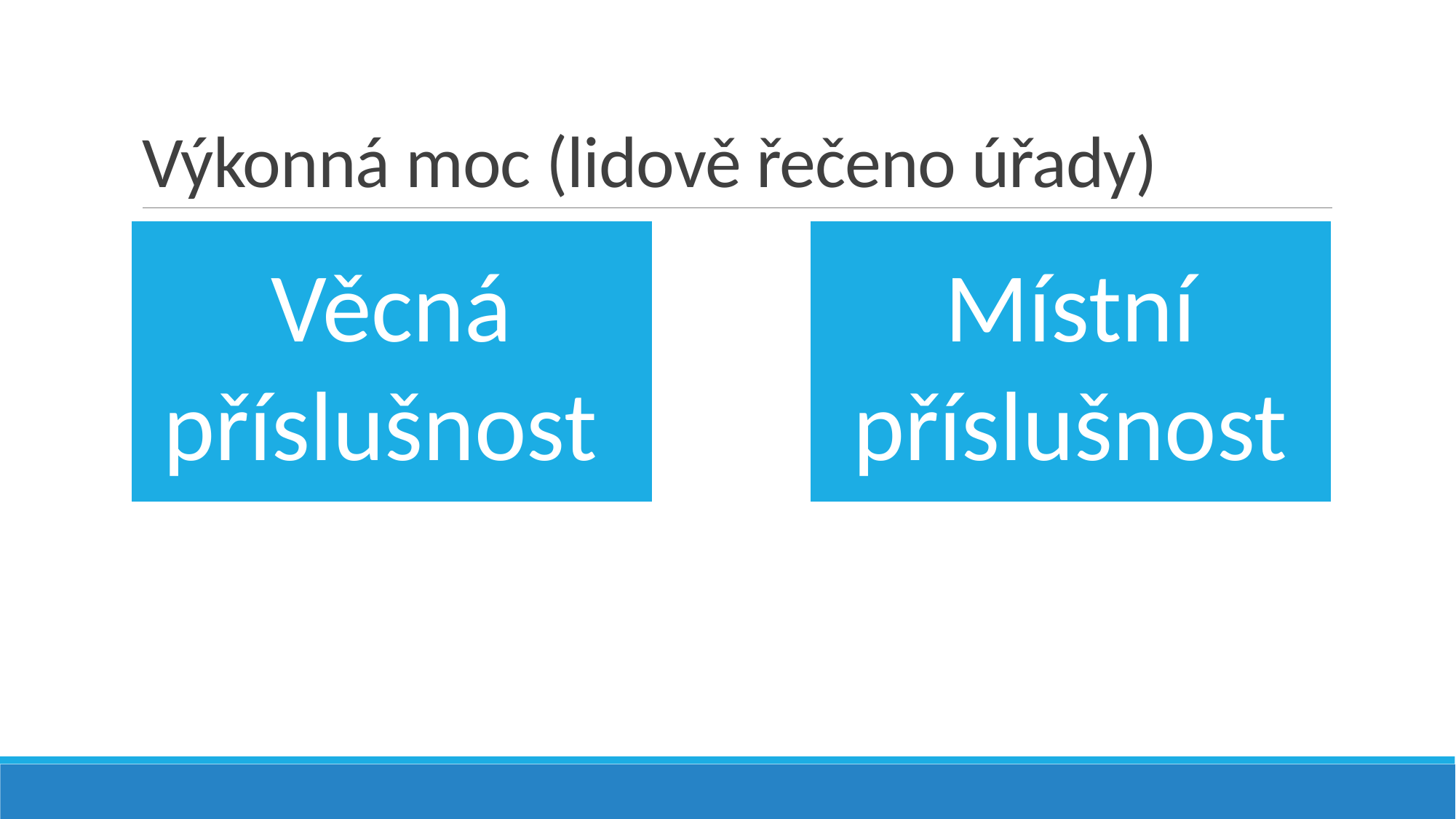

# Výkonná moc (lidově řečeno úřady)
Věcná příslušnost
Místní příslušnost